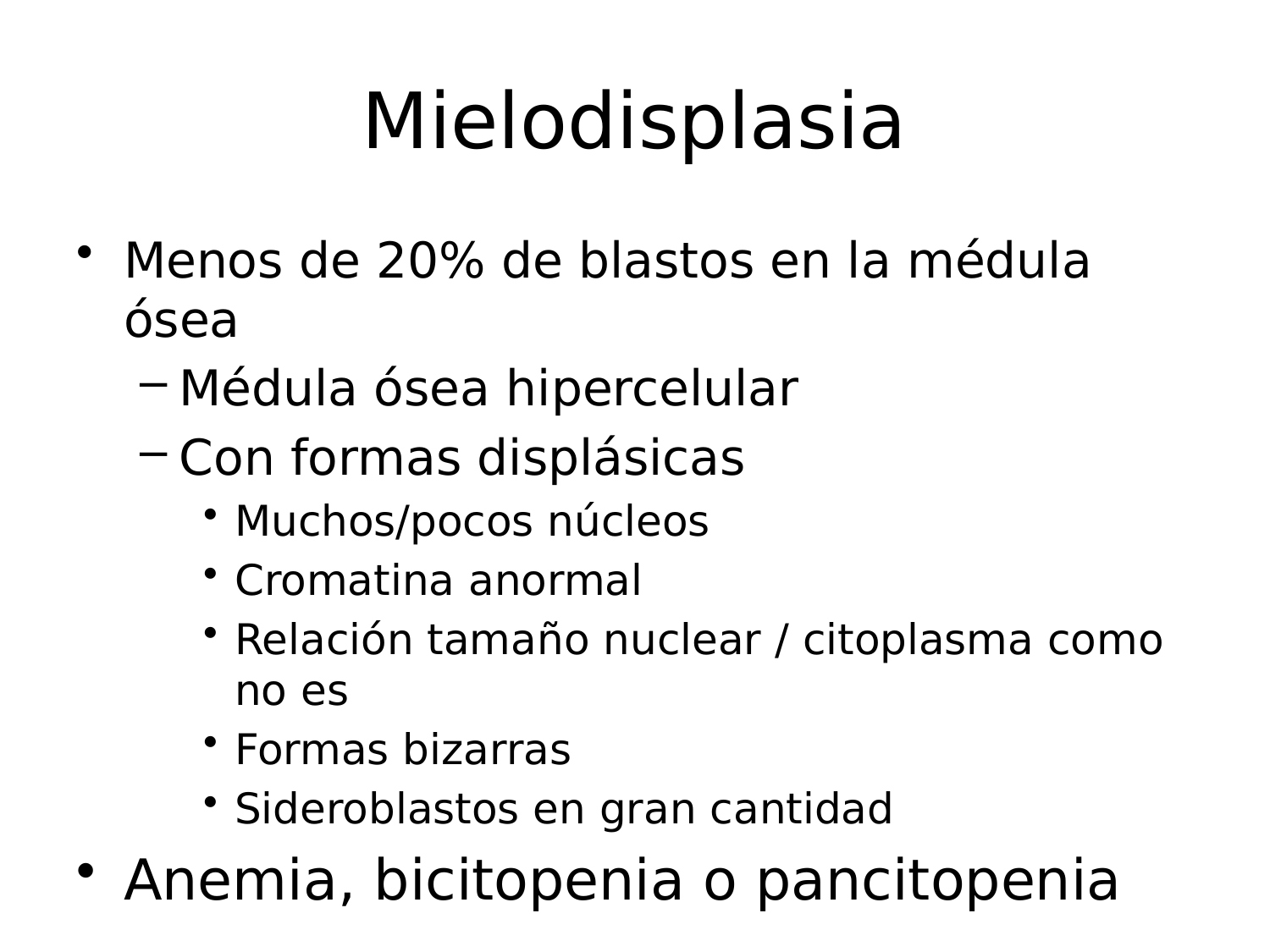

# Mielodisplasia
Menos de 20% de blastos en la médula ósea
Médula ósea hipercelular
Con formas displásicas
Muchos/pocos núcleos
Cromatina anormal
Relación tamaño nuclear / citoplasma como no es
Formas bizarras
Sideroblastos en gran cantidad
Anemia, bicitopenia o pancitopenia